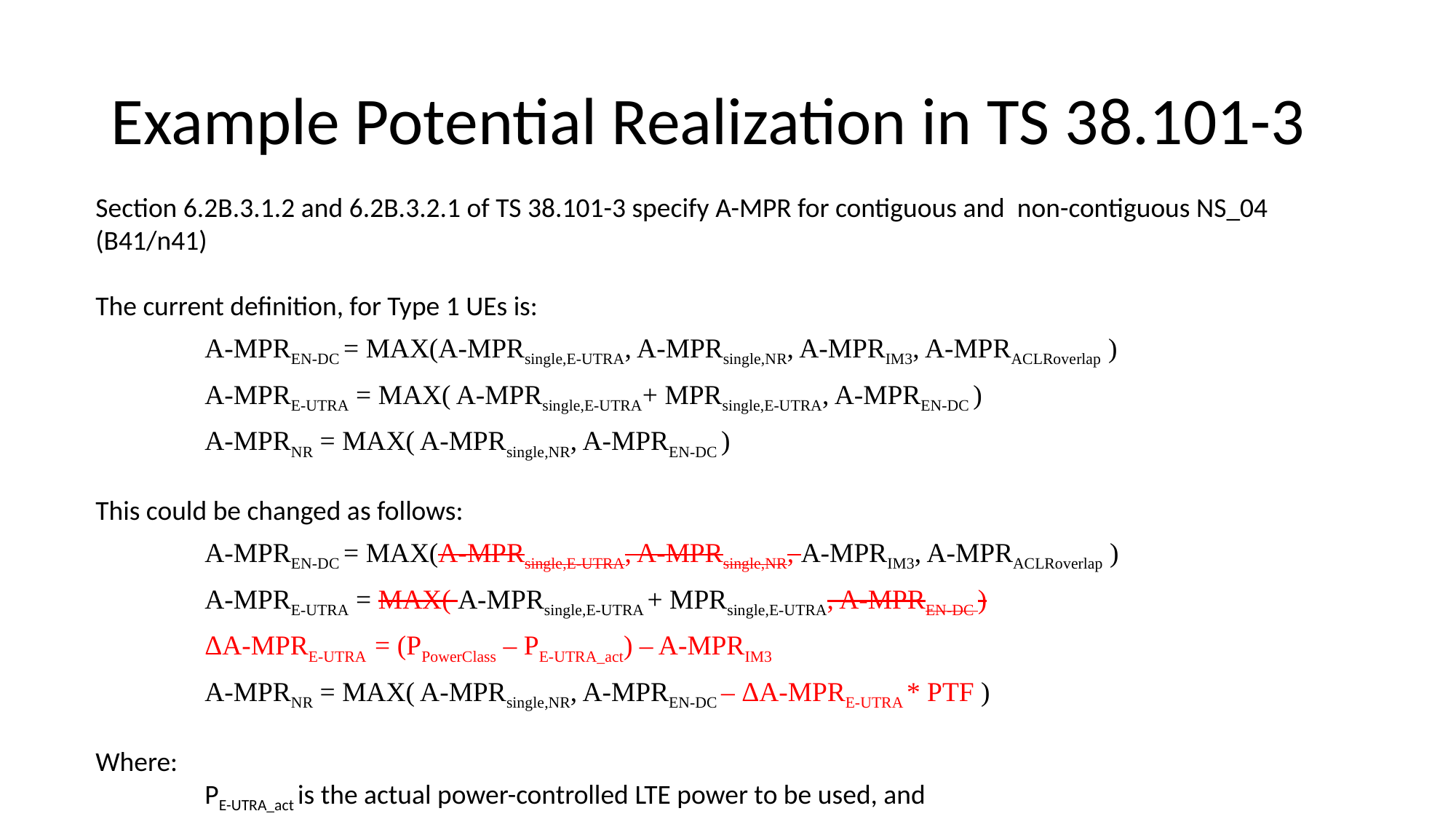

# Example Potential Realization in TS 38.101-3
Section 6.2B.3.1.2 and 6.2B.3.2.1 of TS 38.101-3 specify A-MPR for contiguous and  non-contiguous NS_04 (B41/n41)

The current definition, for Type 1 UEs is:
	A-MPREN-DC = MAX(A-MPRsingle,E-UTRA, A-MPRsingle,NR, A-MPRIM3, A-MPRACLRoverlap )
	A-MPRE-UTRA = MAX( A-MPRsingle,E-UTRA+ MPRsingle,E-UTRA, A-MPREN-DC )
	A-MPRNR = MAX( A-MPRsingle,NR, A-MPREN-DC )

This could be changed as follows:
	A-MPREN-DC = MAX(A-MPRsingle,E-UTRA, A-MPRsingle,NR, A-MPRIM3, A-MPRACLRoverlap )
	A-MPRE-UTRA = MAX( A-MPRsingle,E-UTRA + MPRsingle,E-UTRA, A-MPREN-DC )
	ΔA-MPRE-UTRA  = (PPowerClass – PE-UTRA_act) – A-MPRIM3
	A-MPRNR = MAX( A-MPRsingle,NR, A-MPREN-DC – ΔA-MPRE-UTRA * PTF )

Where:
	PE-UTRA_act is the actual power-controlled LTE power to be used, and
	PTF (Power Trade Factor) is defined in the tables on the following slides